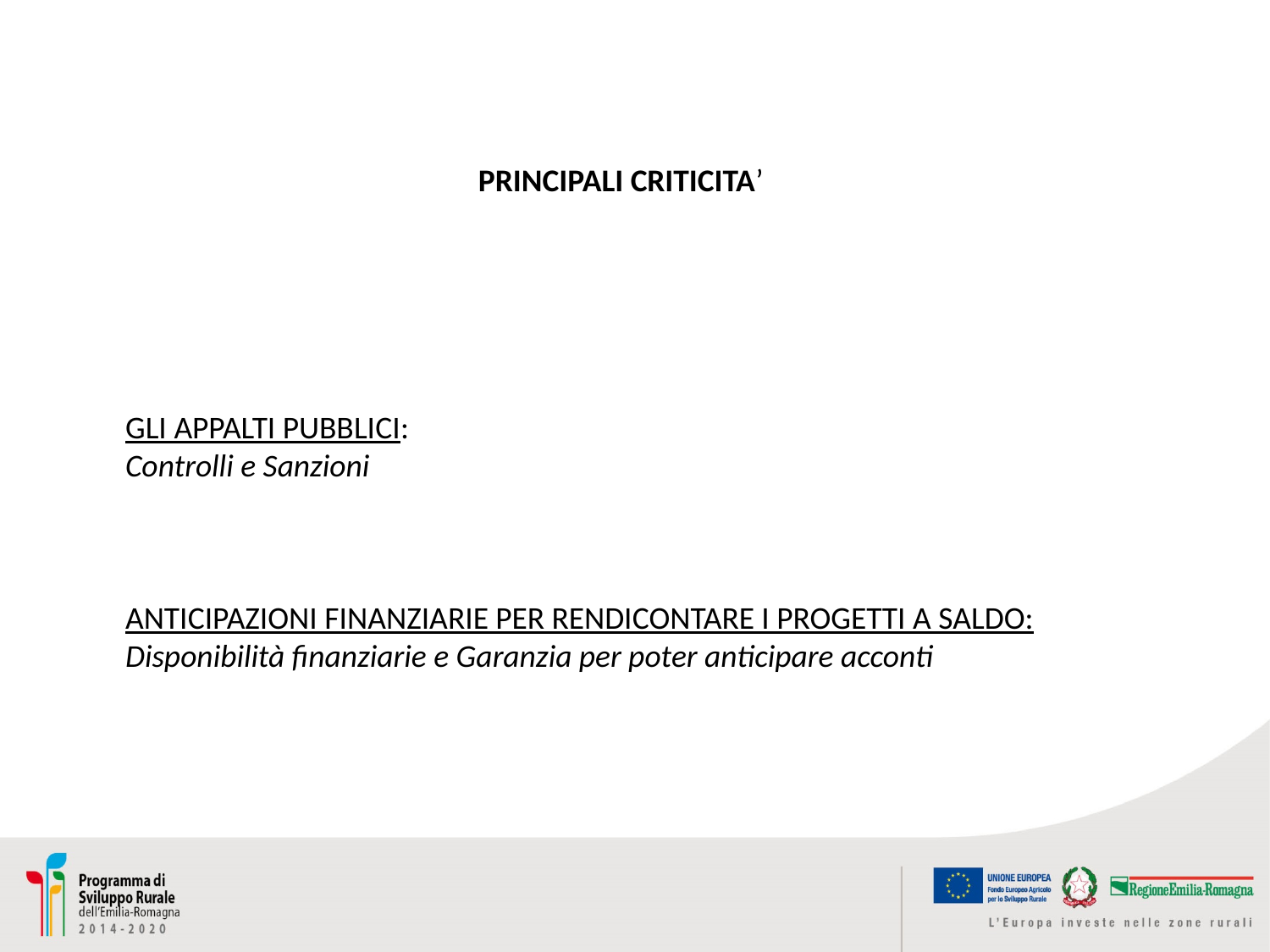

PRINCIPALI CRITICITA’

GLI APPALTI PUBBLICI:
Controlli e Sanzioni

ANTICIPAZIONI FINANZIARIE PER RENDICONTARE I PROGETTI A SALDO: Disponibilità finanziarie e Garanzia per poter anticipare acconti